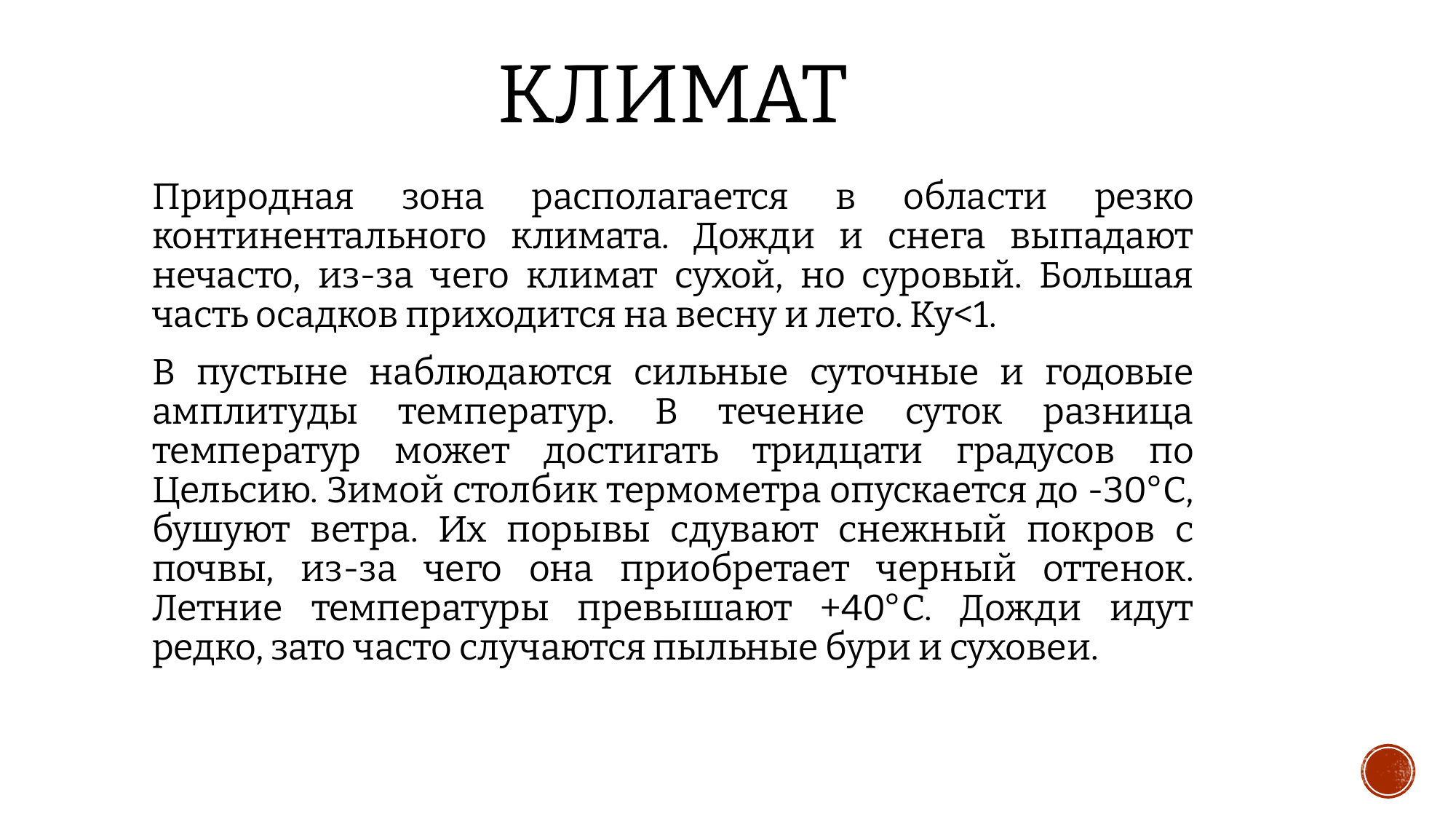

# Климат
Природная зона располагается в области резко континентального климата. Дожди и снега выпадают нечасто, из-за чего климат сухой, но суровый. Большая часть осадков приходится на весну и лето. Ку<1.
В пустыне наблюдаются сильные суточные и годовые амплитуды температур. В течение суток разница температур может достигать тридцати градусов по Цельсию. Зимой столбик термометра опускается до -30°C, бушуют ветра. Их порывы сдувают снежный покров с почвы, из-за чего она приобретает черный оттенок. Летние температуры превышают +40°C. Дожди идут редко, зато часто случаются пыльные бури и суховеи.